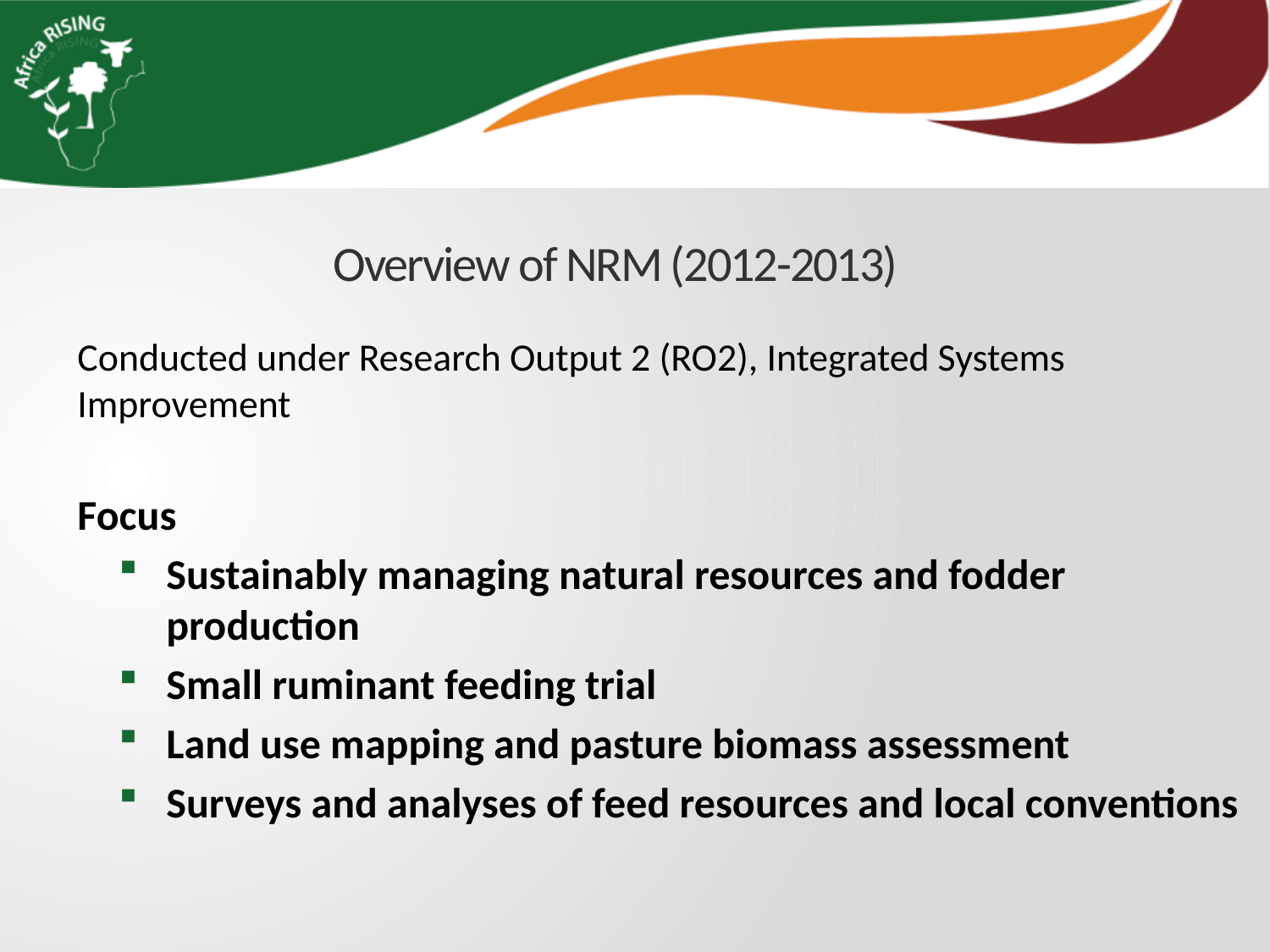

# Overview of NRM (2012-2013)
Conducted under Research Output 2 (RO2), Integrated Systems Improvement

Focus
Sustainably managing natural resources and fodder production
Small ruminant feeding trial
Land use mapping and pasture biomass assessment
Surveys and analyses of feed resources and local conventions